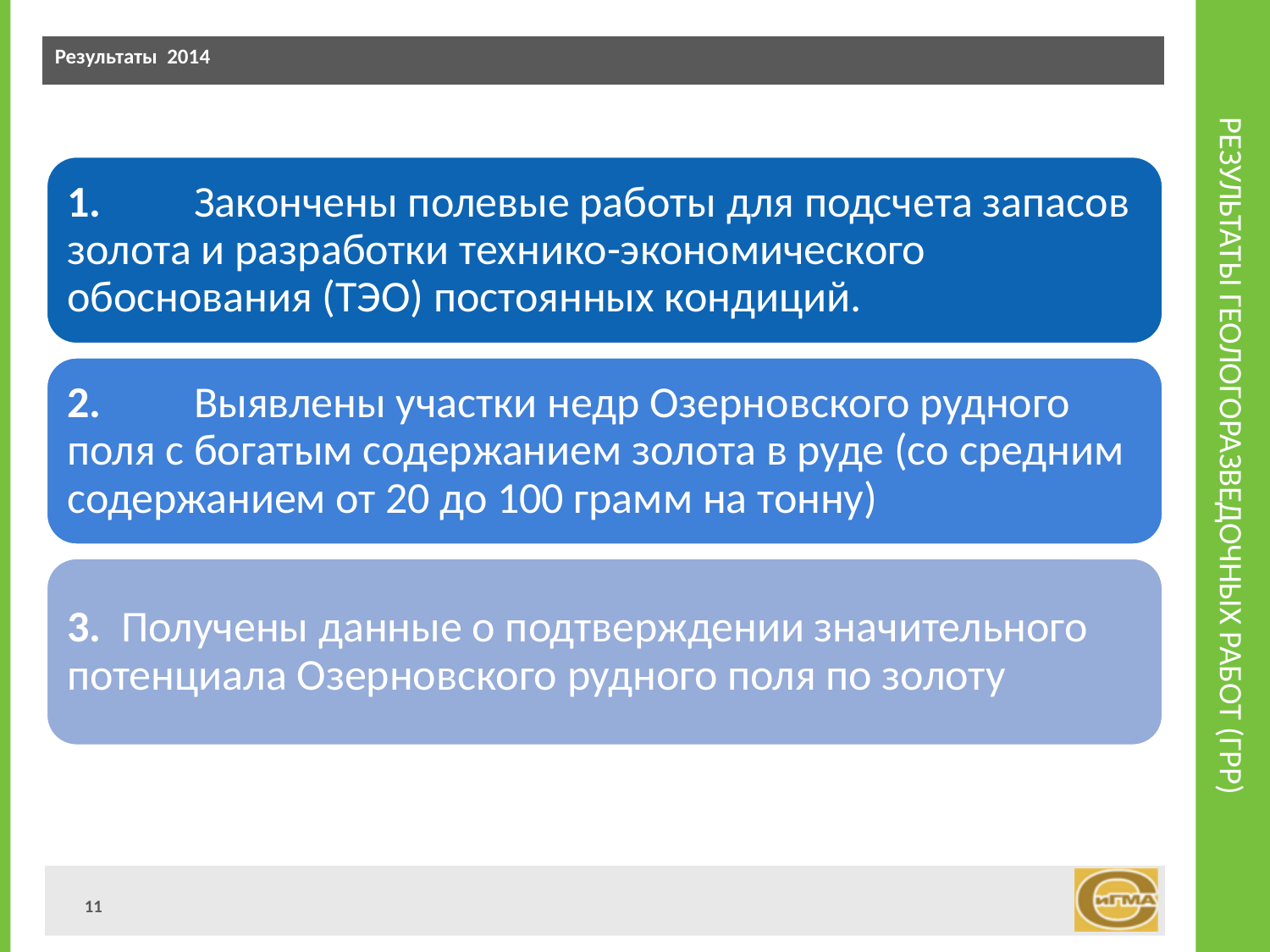

Результаты  2014

# Результаты геологоразведочных работ (ГРР)

1.  	Закончены полевые работы для подсчета запасов золота и разработки технико-экономического обоснования (ТЭО) постоянных кондиций.
2. 	Выявлены участки недр Озерновского рудного поля с богатым содержанием золота в руде (со средним содержанием от 20 до 100 грамм на тонну)
3.  Получены данные о подтверждении значительного потенциала Озерновского рудного поля по золоту
RUSSIAN FEDERATION
11